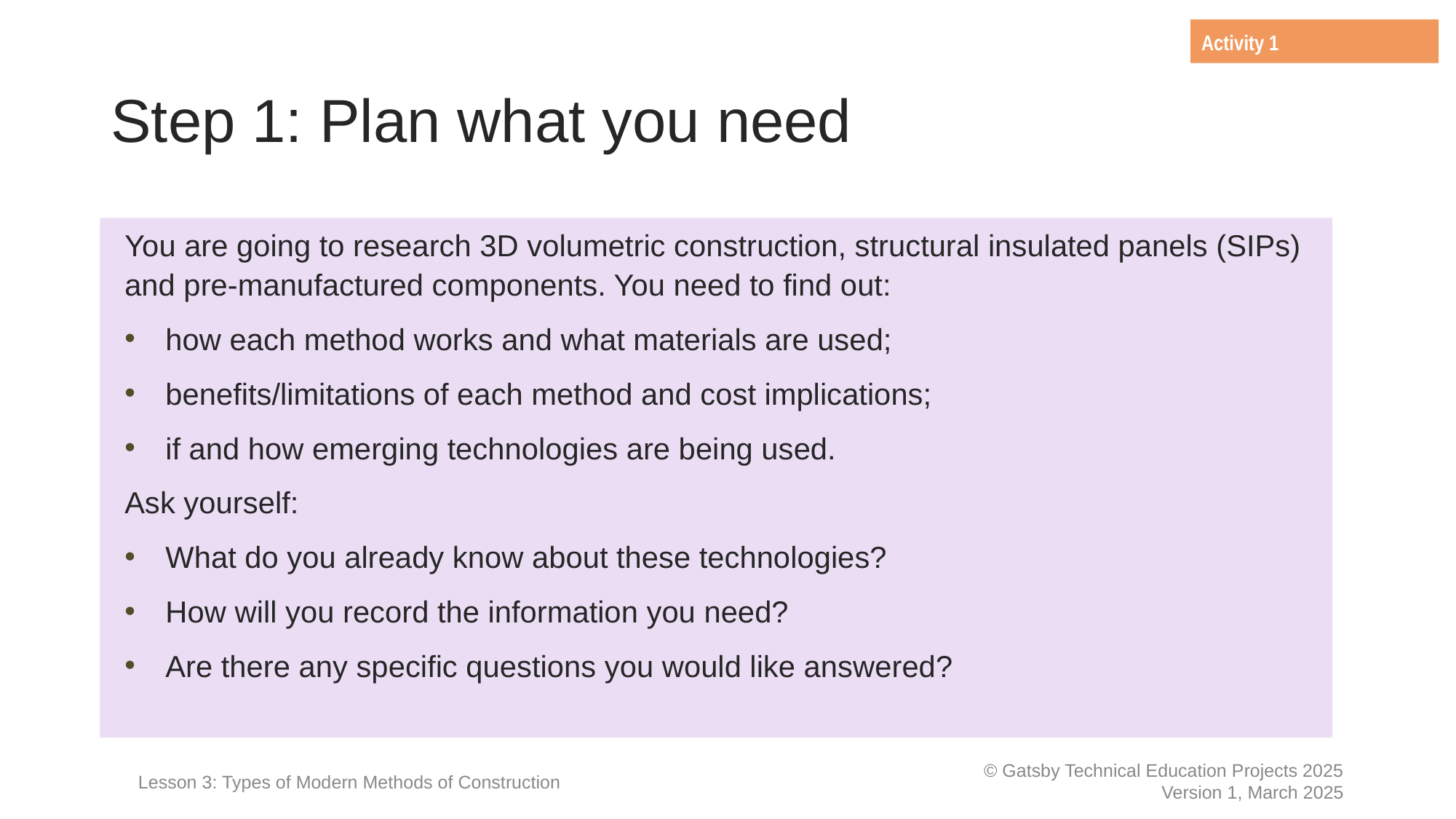

Activity 1
# Step 1: Plan what you need
You are going to research 3D volumetric construction, structural insulated panels (SIPs) and pre-manufactured components. You need to find out:
how each method works and what materials are used;
benefits/limitations of each method and cost implications;
if and how emerging technologies are being used.
Ask yourself:
What do you already know about these technologies?
How will you record the information you need?
Are there any specific questions you would like answered?

Lesson 3: Types of Modern Methods of Construction